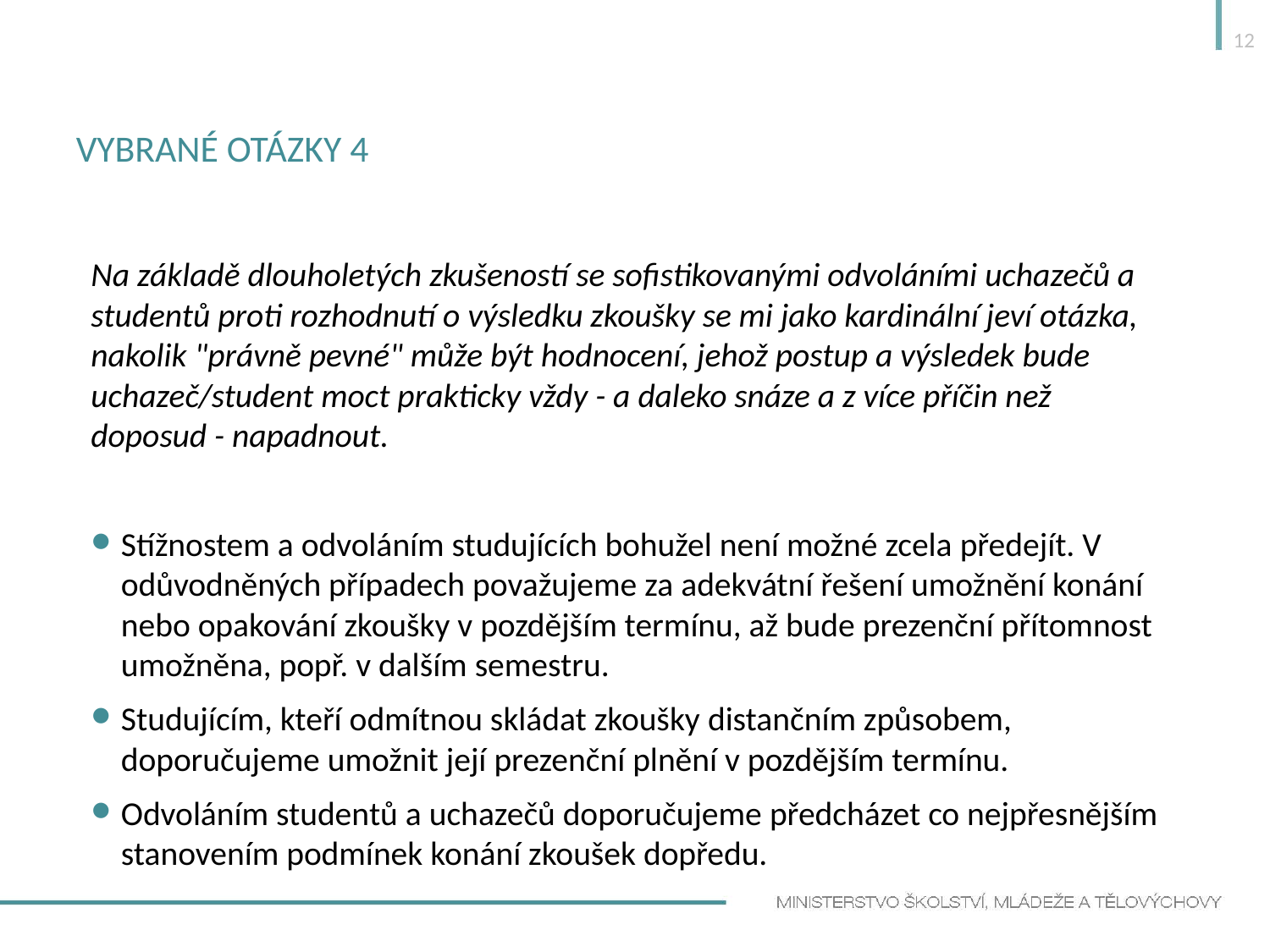

12
# Vybrané otázky 4
Na základě dlouholetých zkušeností se sofistikovanými odvoláními uchazečů a studentů proti rozhodnutí o výsledku zkoušky se mi jako kardinální jeví otázka, nakolik "právně pevné" může být hodnocení, jehož postup a výsledek bude uchazeč/student moct prakticky vždy - a daleko snáze a z více příčin než doposud - napadnout.

Stížnostem a odvoláním studujících bohužel není možné zcela předejít. V odůvodněných případech považujeme za adekvátní řešení umožnění konání nebo opakování zkoušky v pozdějším termínu, až bude prezenční přítomnost umožněna, popř. v dalším semestru.
Studujícím, kteří odmítnou skládat zkoušky distančním způsobem, doporučujeme umožnit její prezenční plnění v pozdějším termínu.
Odvoláním studentů a uchazečů doporučujeme předcházet co nejpřesnějším stanovením podmínek konání zkoušek dopředu.